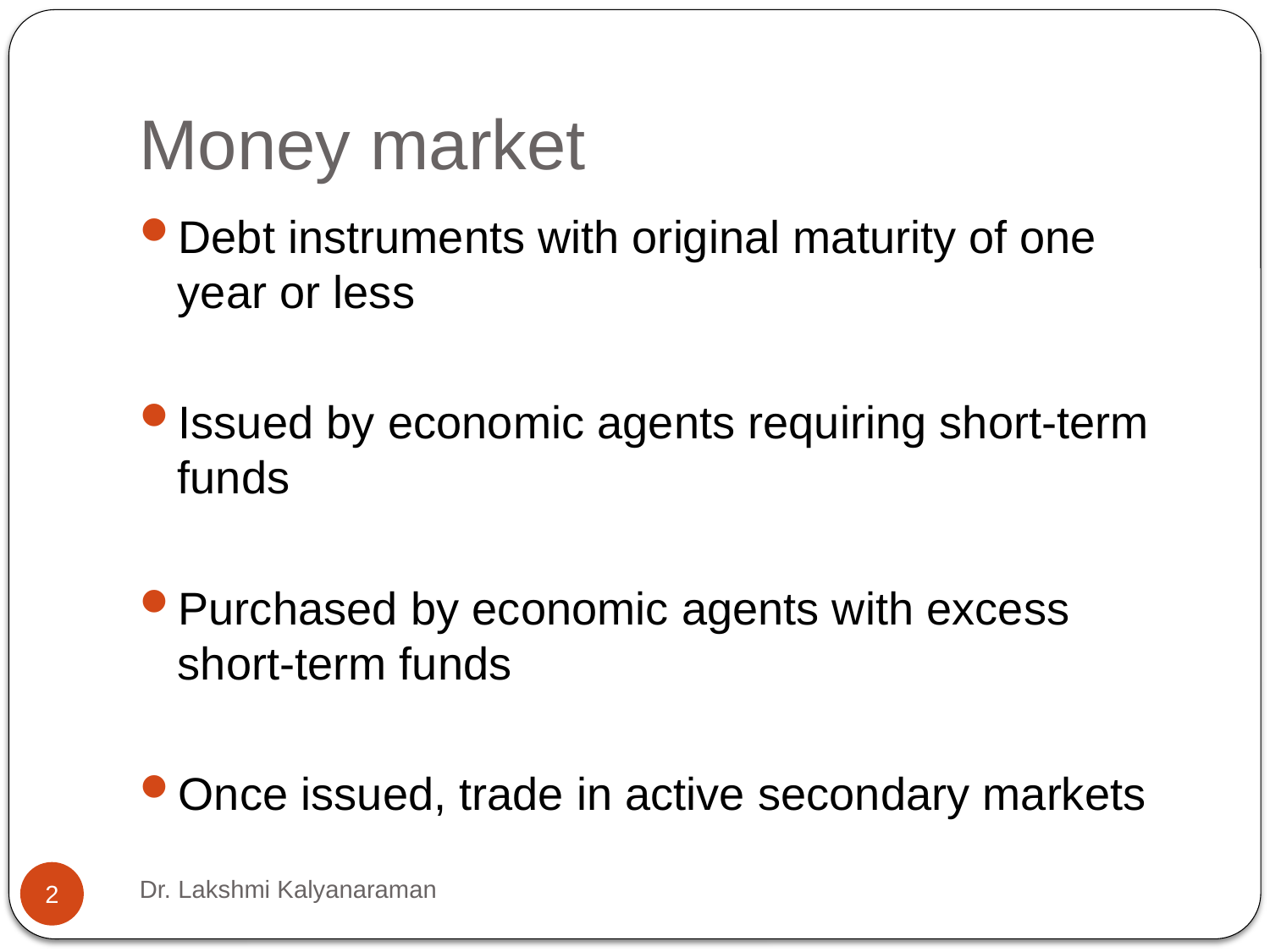

# Money market
Debt instruments with original maturity of one year or less

Issued by economic agents requiring short-term funds

Purchased by economic agents with excess short-term funds

Once issued, trade in active secondary markets
Dr. Lakshmi Kalyanaraman
2